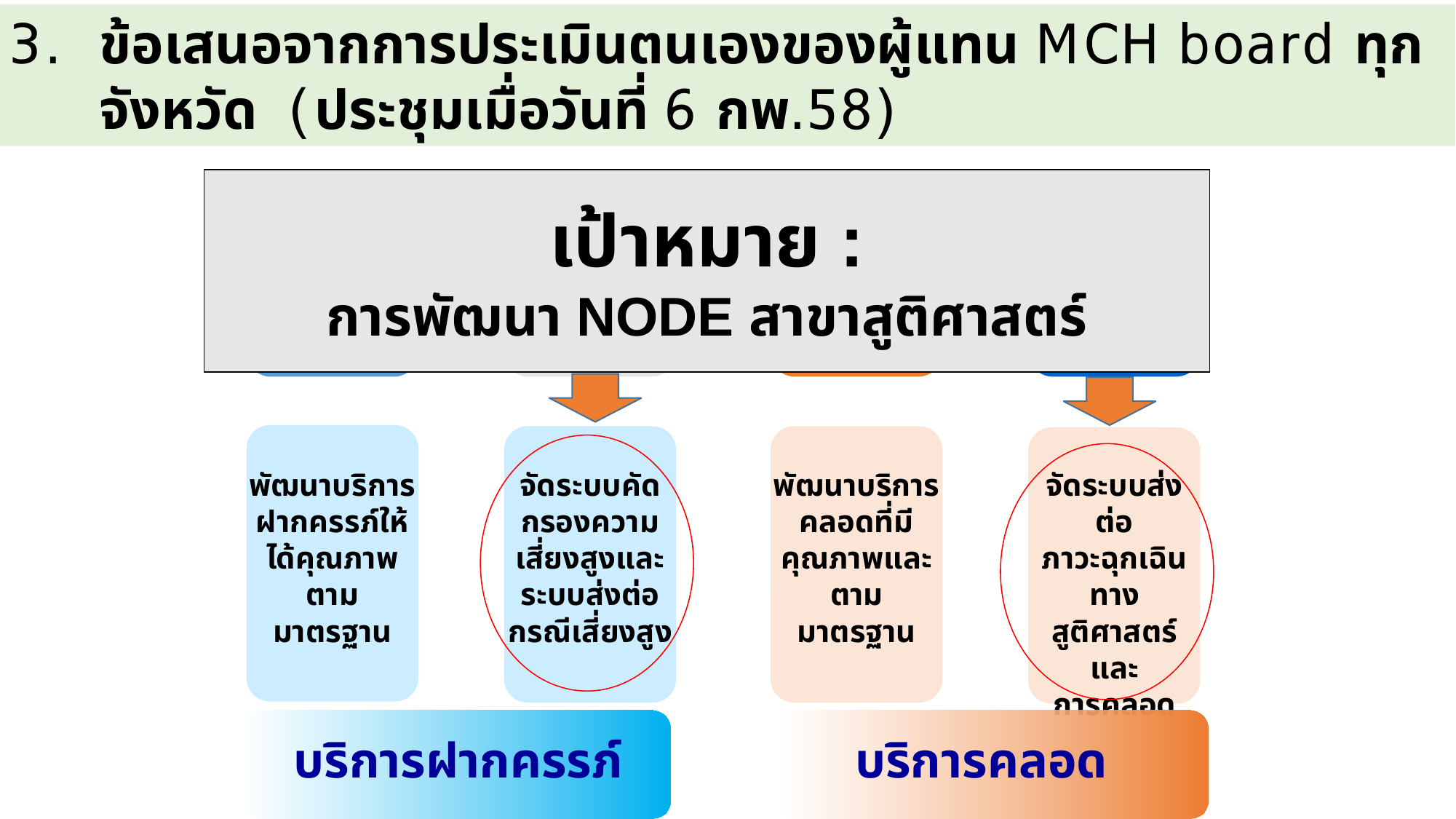

ข้อเสนอจากการประเมินตนเองของผู้แทน MCH board ทุกจังหวัด  (ประชุมเมื่อวันที่ 6 กพ.58)
เป้าหมาย :
การพัฒนา NODE สาขาสูติศาสตร์
World
Cannot
Receive

World
Cannot
See

World does
Not Know

Will
Dwell in
Disciples

พัฒนาบริการฝากครรภ์ให้ได้คุณภาพตามมาตรฐาน
จัดระบบคัดกรองความเสี่ยงสูงและระบบส่งต่อกรณีเสี่ยงสูง
พัฒนาบริการคลอดที่มีคุณภาพและตามมาตรฐาน
จัดระบบส่งต่อภาวะฉุกเฉินทางสูติศาสตร์และ
การคลอด
บริการฝากครรภ์
บริการคลอด